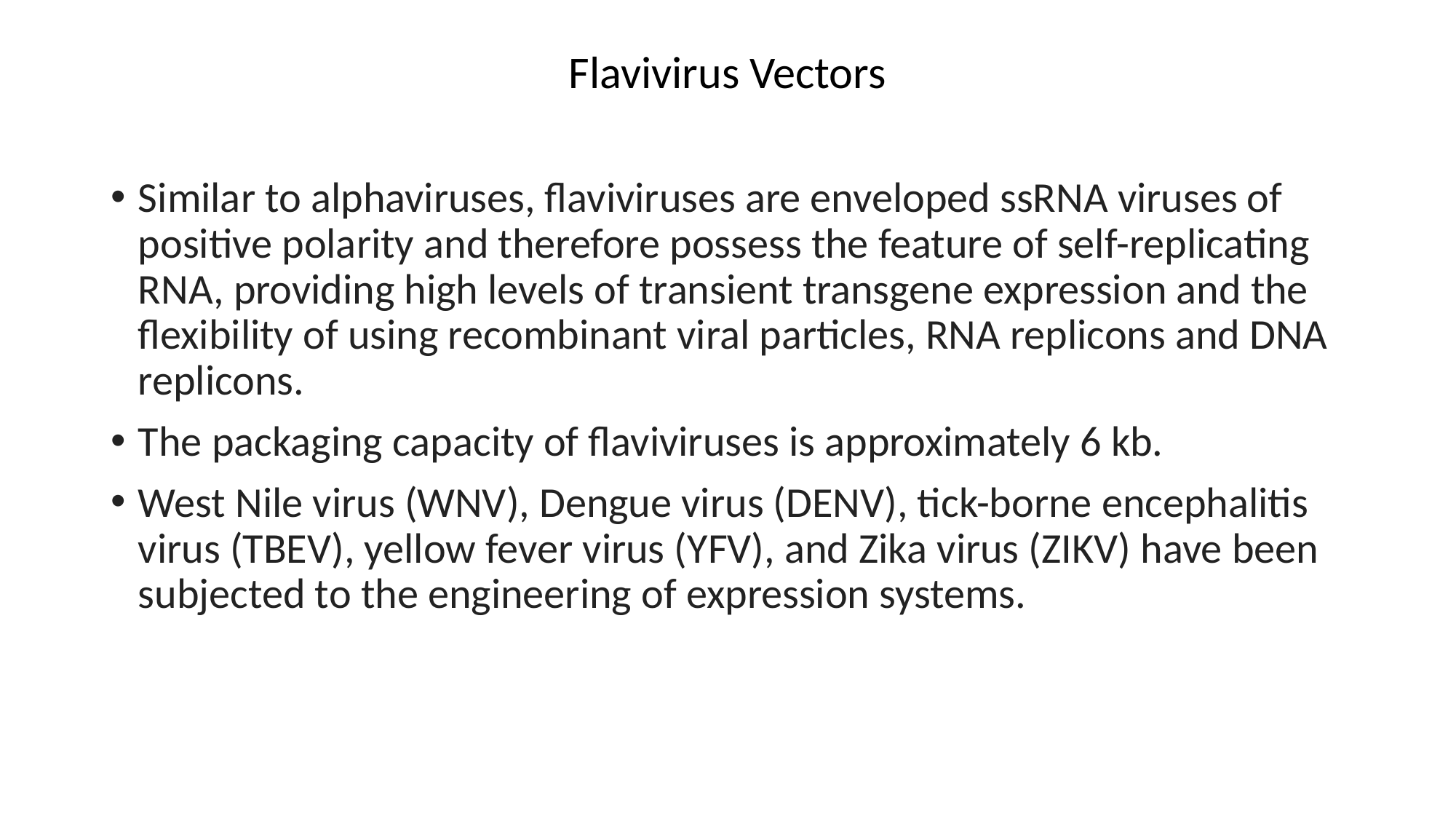

# Flavivirus Vectors
Similar to alphaviruses, flaviviruses are enveloped ssRNA viruses of positive polarity and therefore possess the feature of self-replicating RNA, providing high levels of transient transgene expression and the flexibility of using recombinant viral particles, RNA replicons and DNA replicons.
The packaging capacity of flaviviruses is approximately 6 kb.
West Nile virus (WNV), Dengue virus (DENV), tick-borne encephalitis virus (TBEV), yellow fever virus (YFV), and Zika virus (ZIKV) have been subjected to the engineering of expression systems.